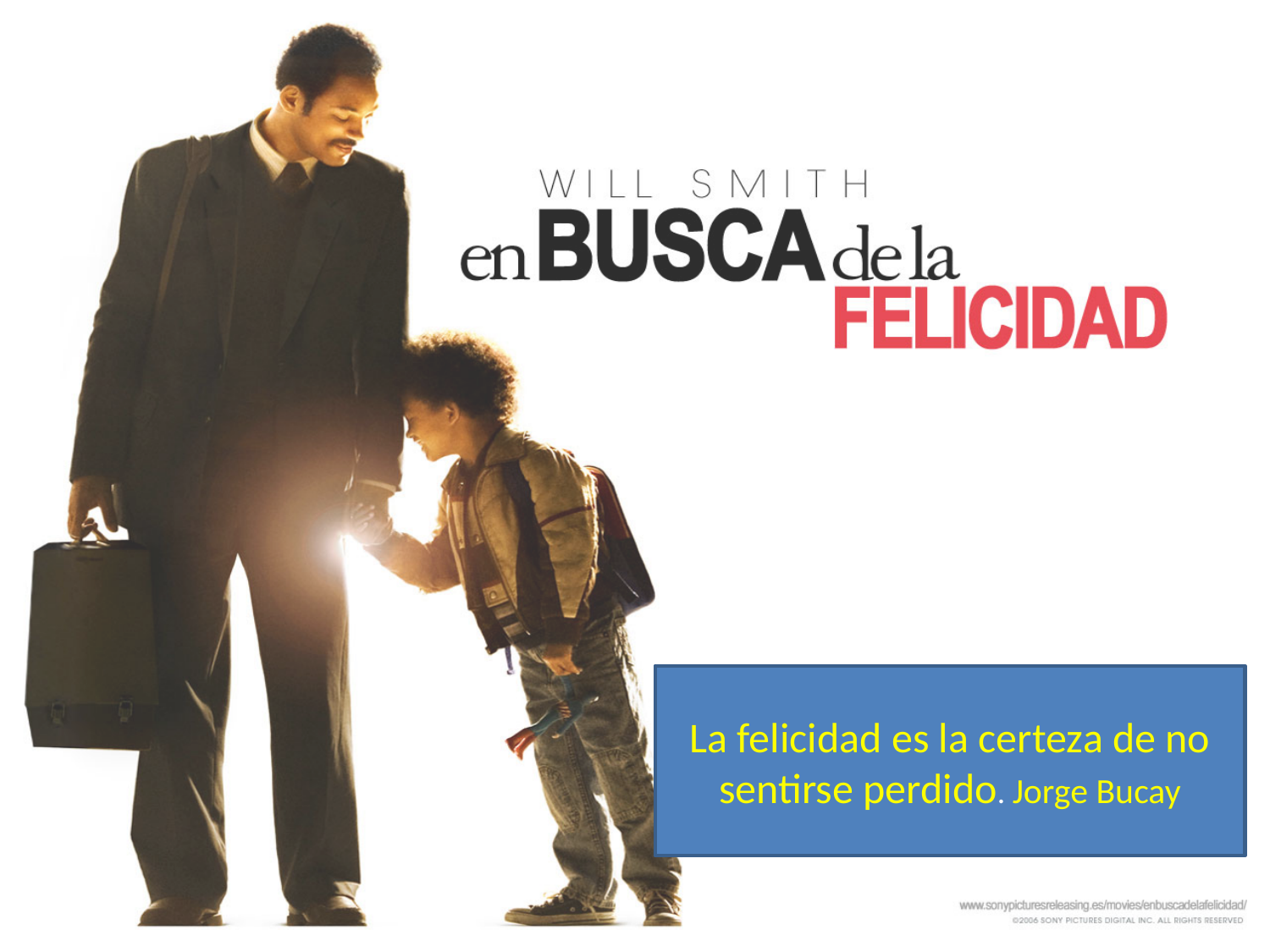

La felicidad es la certeza de no sentirse perdido. Jorge Bucay